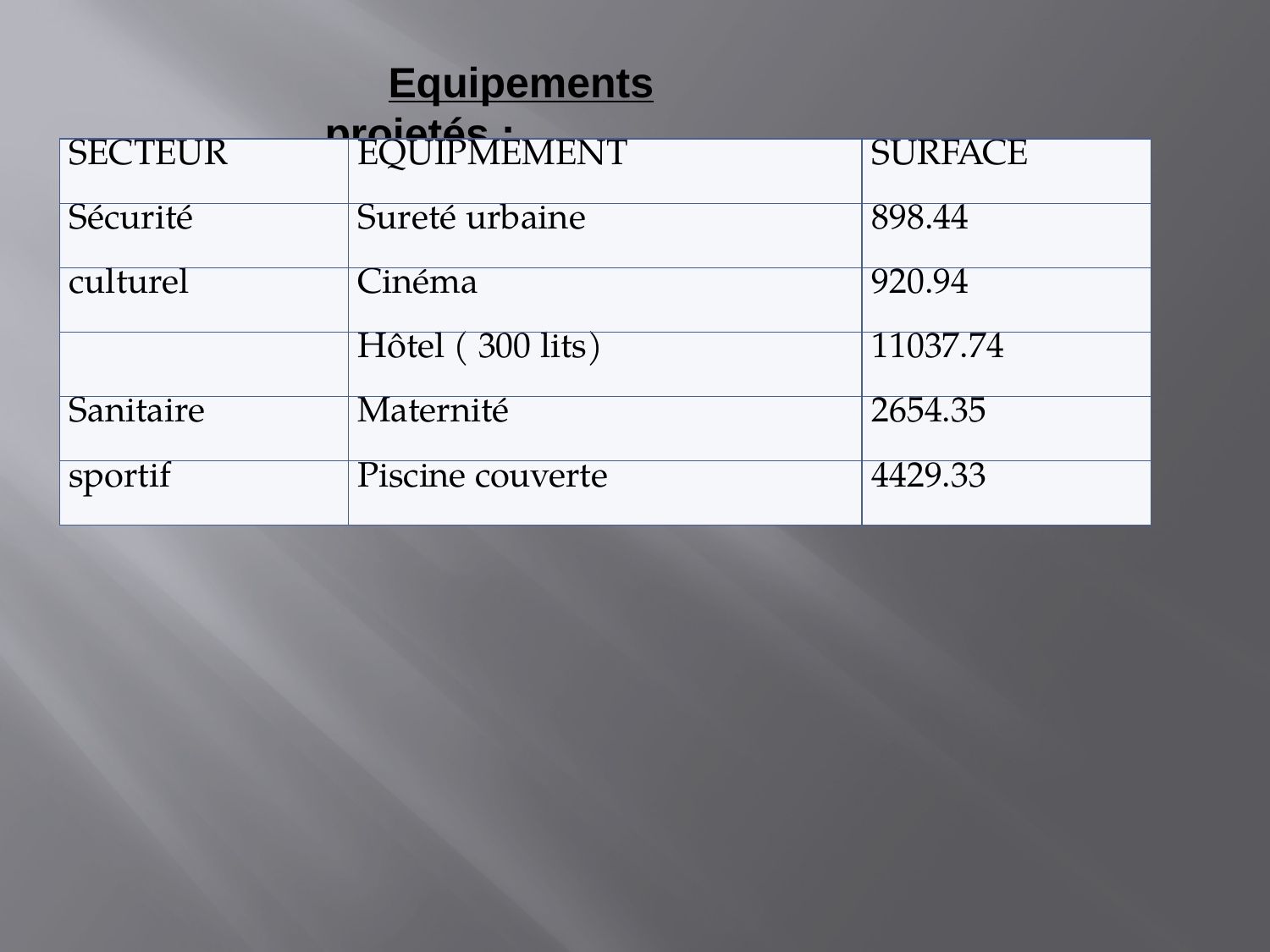

Equipements projetés :
| SECTEUR | EQUIPMEMENT | SURFACE |
| --- | --- | --- |
| Sécurité | Sureté urbaine | 898.44 |
| culturel | Cinéma | 920.94 |
|  | Hôtel ( 300 lits) | 11037.74 |
| Sanitaire | Maternité | 2654.35 |
| sportif | Piscine couverte | 4429.33 |